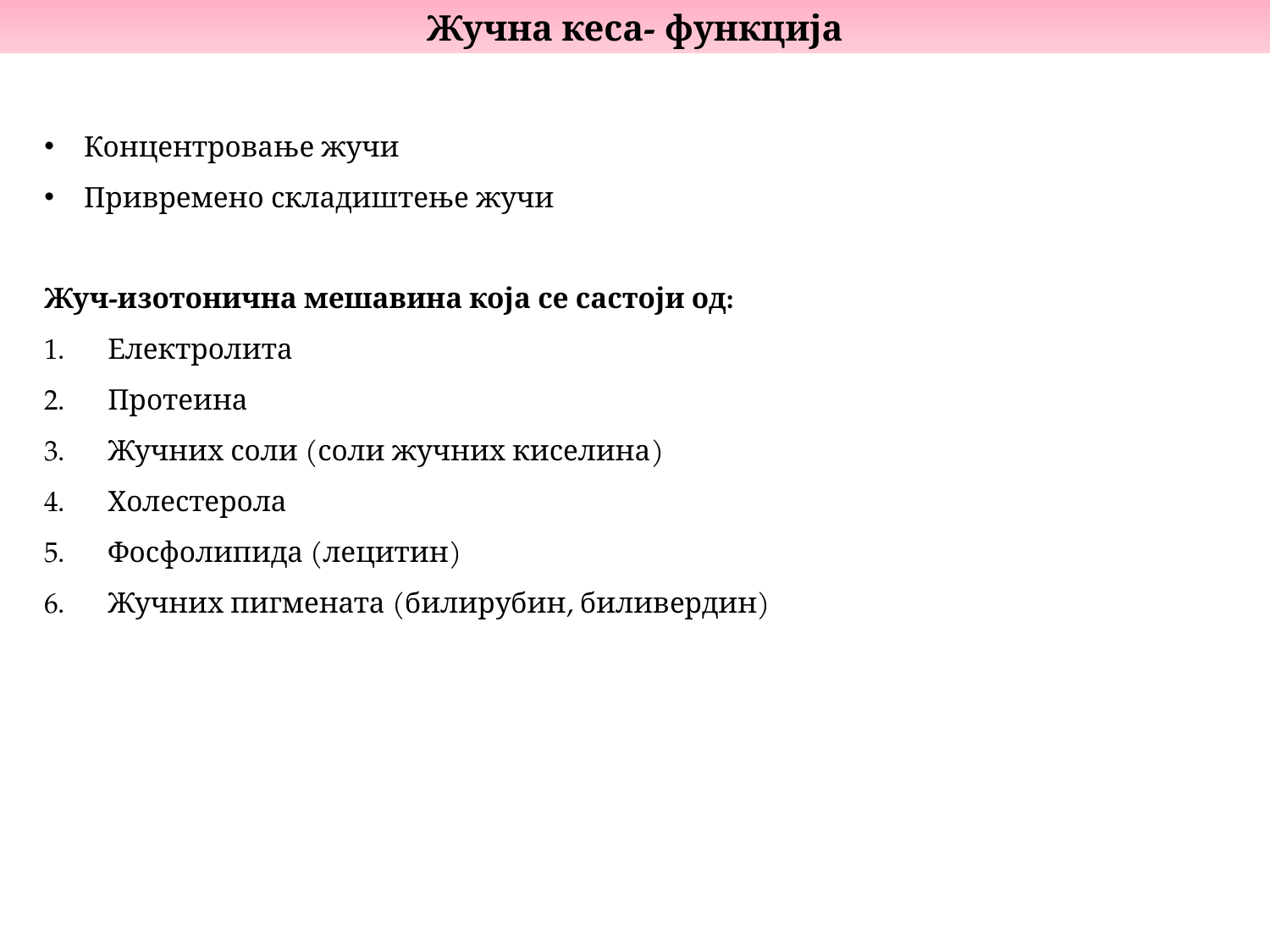

Жучна кеса- функција
Концентровање жучи
Привремено складиштење жучи

Жуч-изотонична мешавина која се састоји од:
Електролита
Протеина
Жучних соли (соли жучних киселина)
Холестерола
Фосфолипида (лецитин)
Жучних пигмената (билирубин, биливердин)